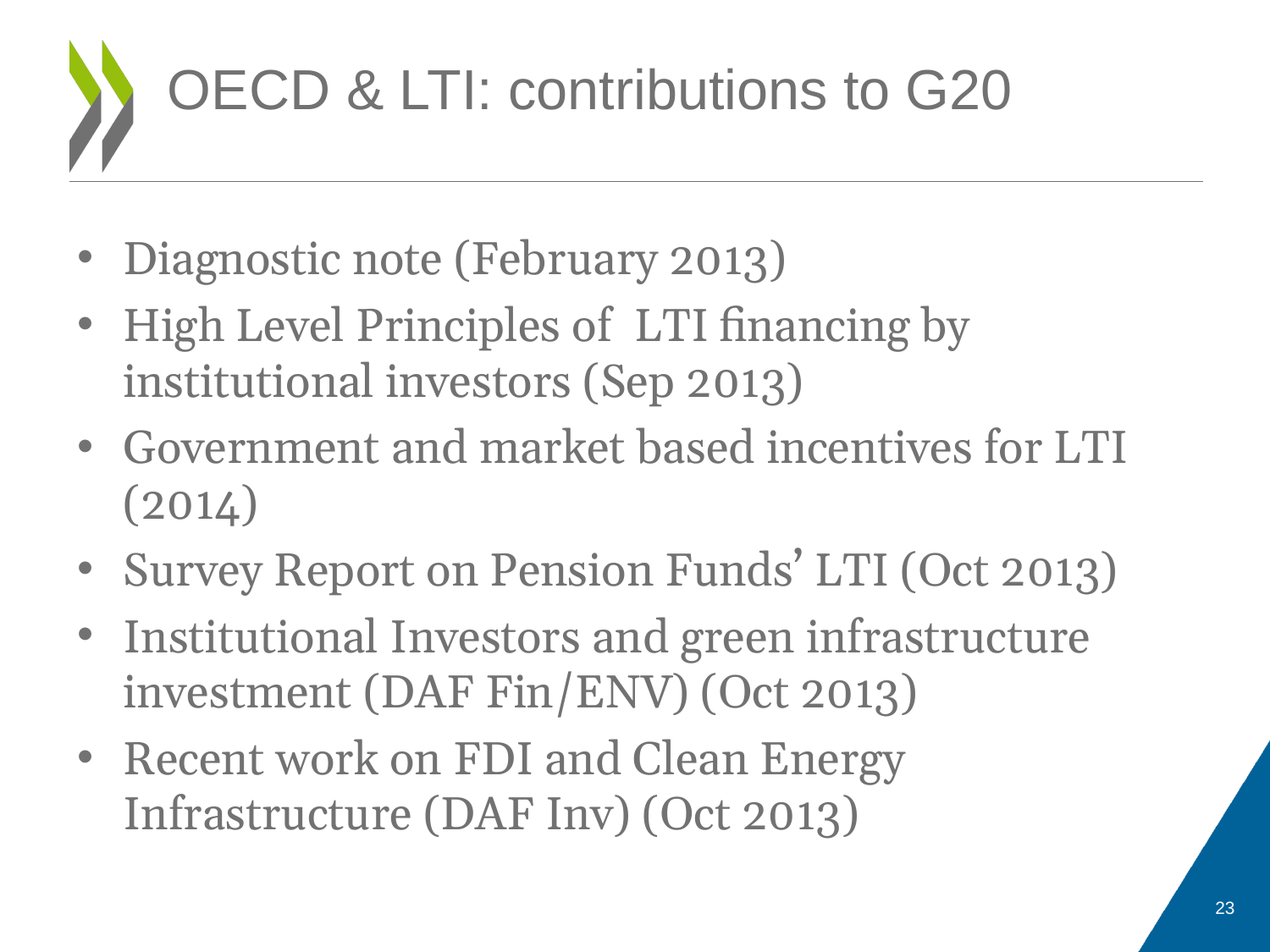

# OECD & LTI: contributions to G20
Diagnostic note (February 2013)
High Level Principles of  LTI financing by institutional investors (Sep 2013)
Government and market based incentives for LTI (2014)
Survey Report on Pension Funds’ LTI (Oct 2013)
Institutional Investors and green infrastructure investment (DAF Fin/ENV) (Oct 2013)
Recent work on FDI and Clean Energy Infrastructure (DAF Inv) (Oct 2013)

23